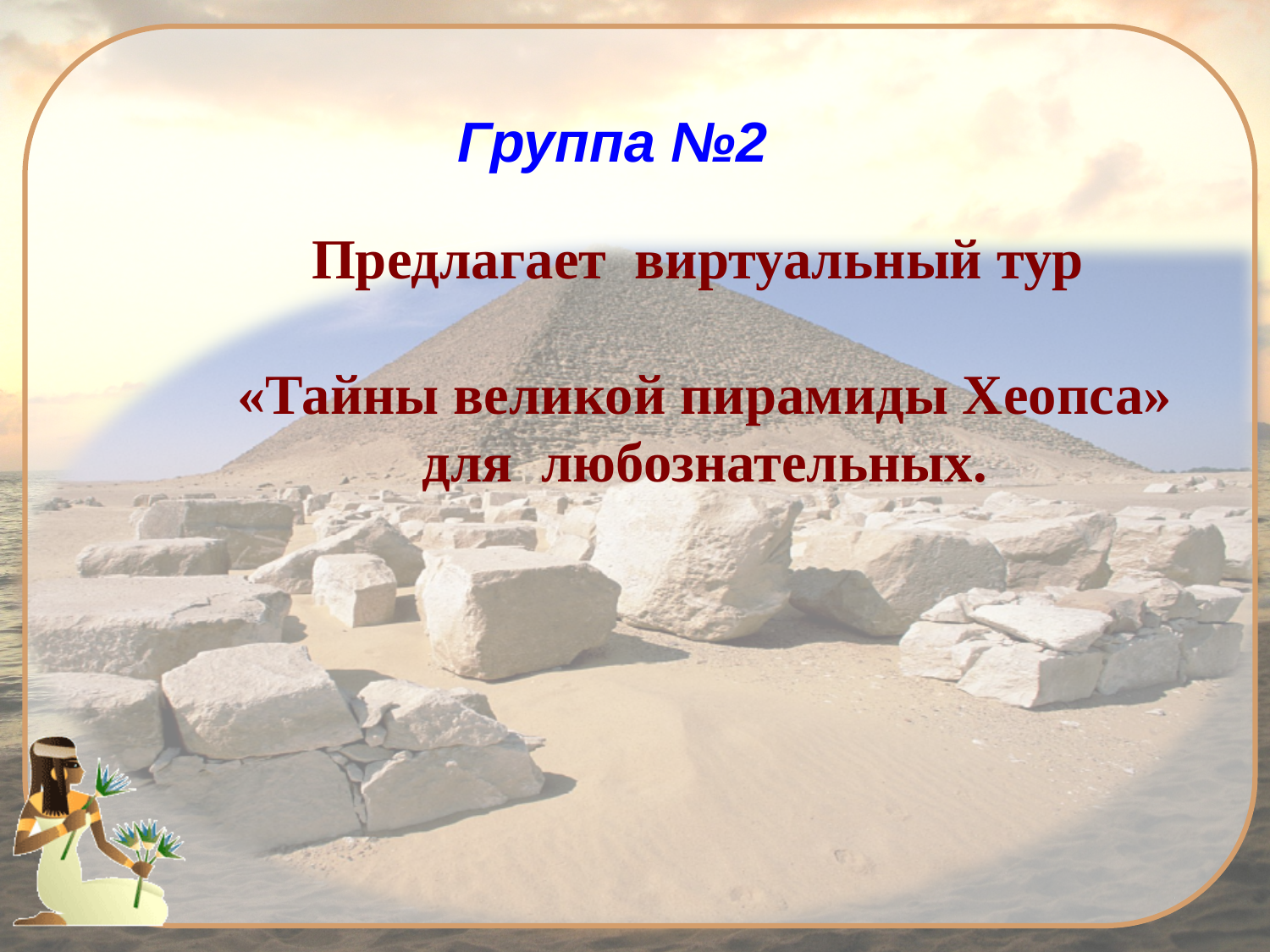

Группа №2
Предлагает  виртуальный тур

«Тайны великой пирамиды Хеопса»
для  любознательных.
#